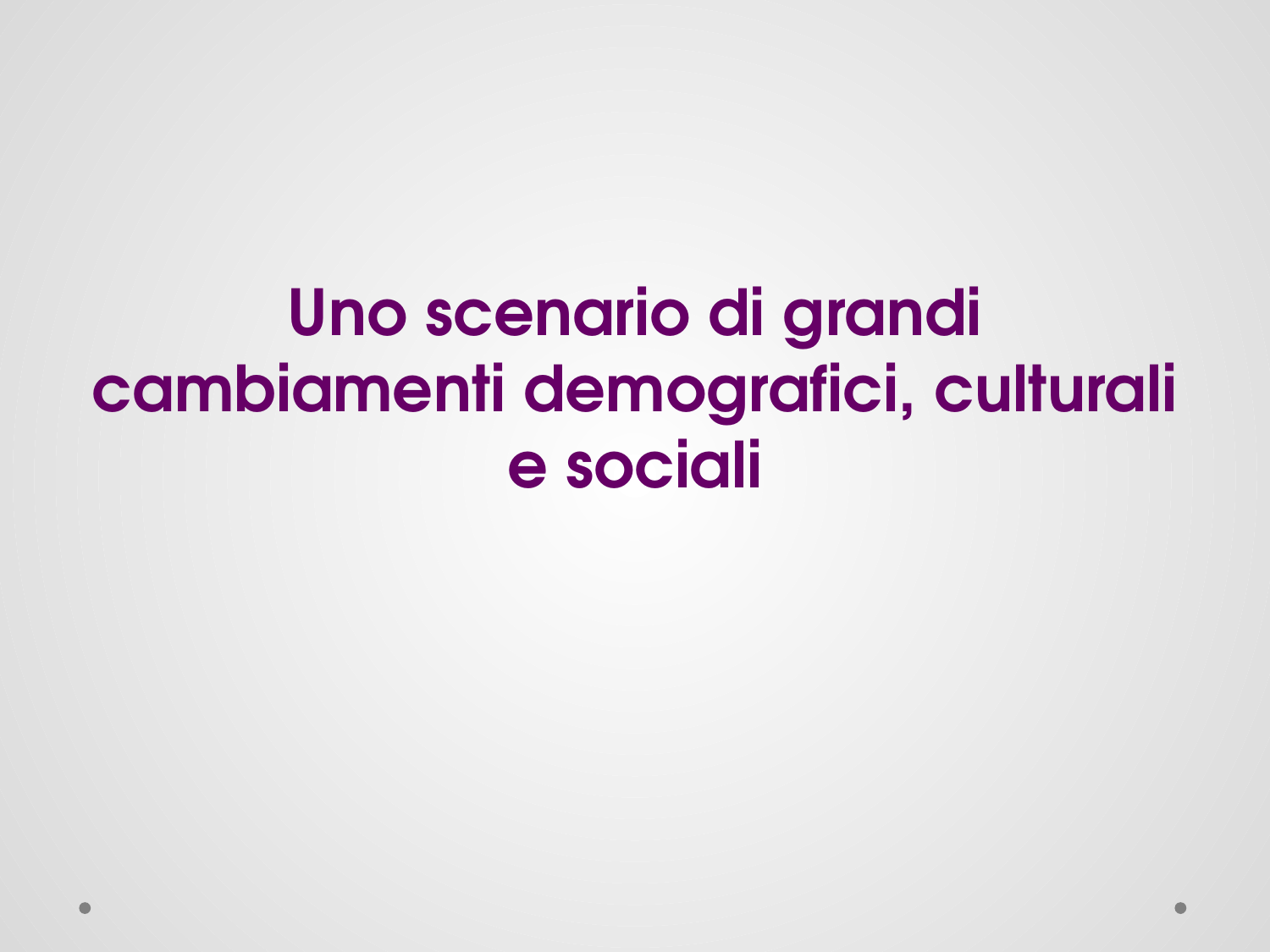

Uno scenario di grandi cambiamenti demografici, culturali e sociali